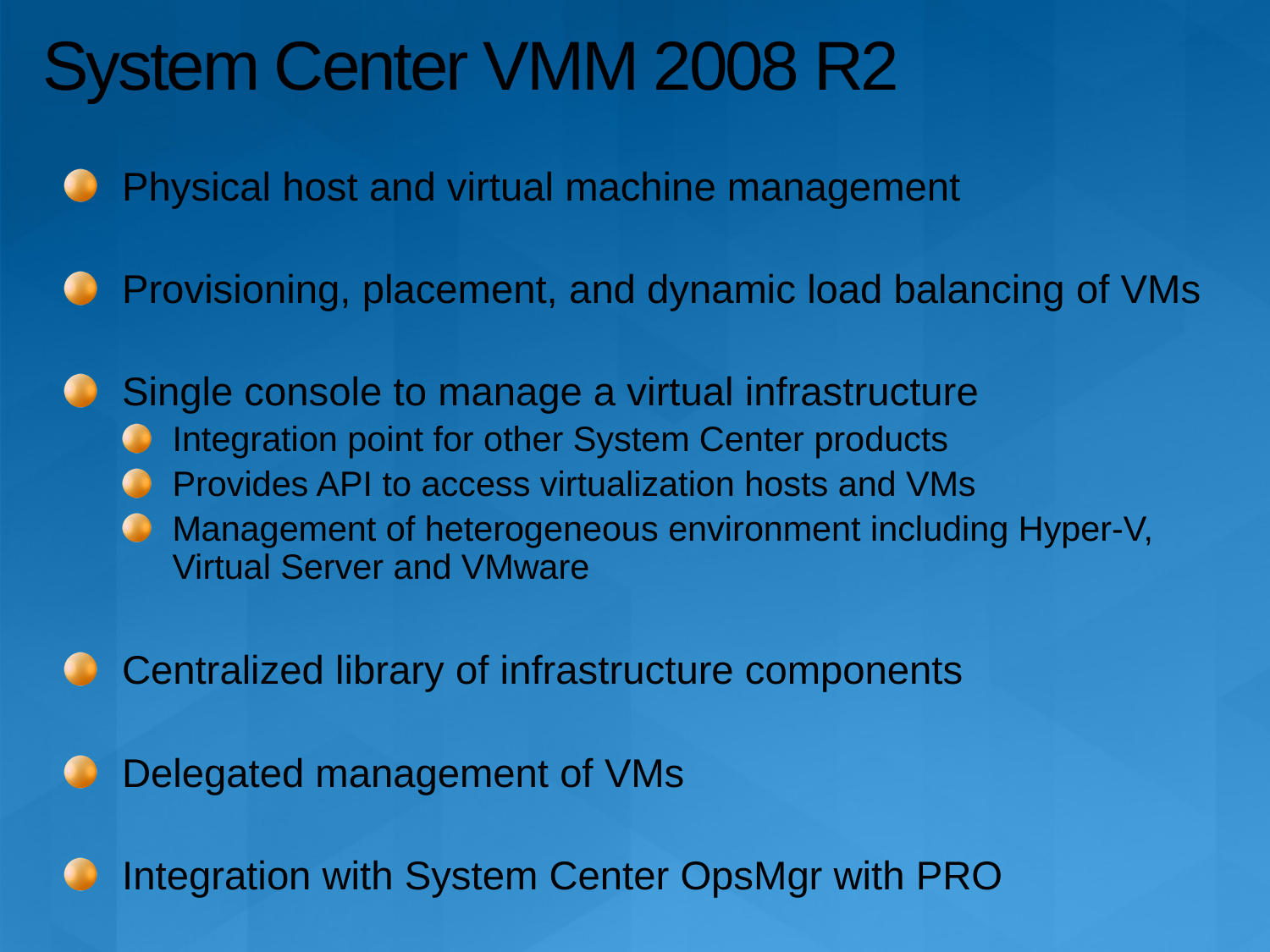

# System Center VMM 2008 R2

Physical host and virtual machine management

Provisioning, placement, and dynamic load balancing of VMs

Single console to manage a virtual infrastructure
Integration point for other System Center products
Provides API to access virtualization hosts and VMs
Management of heterogeneous environment including Hyper-V, Virtual Server and VMware

Centralized library of infrastructure components

Delegated management of VMs

Integration with System Center OpsMgr with PRO